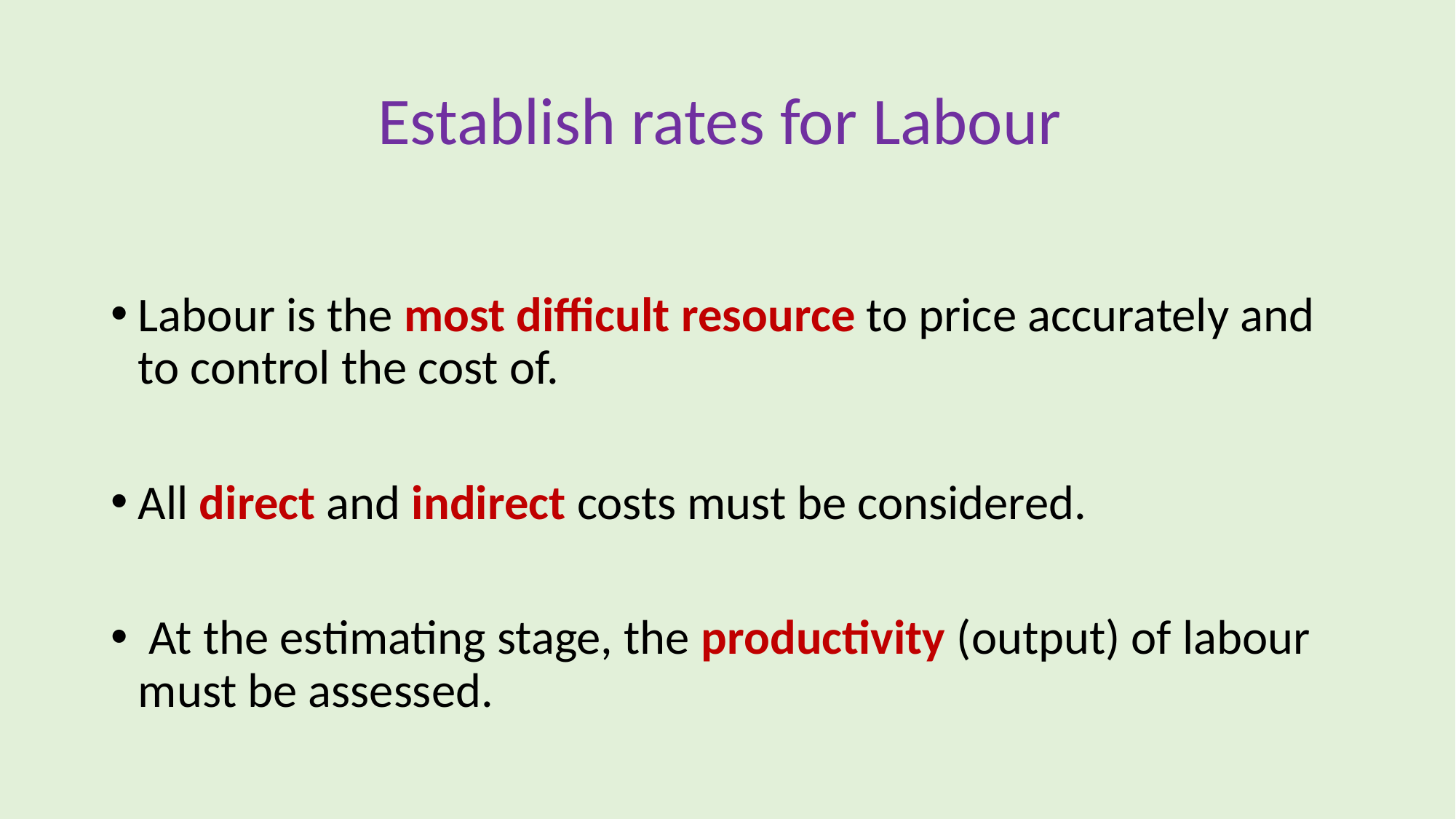

# Establish rates for Labour

Labour is the most difficult resource to price accurately and to control the cost of.

All direct and indirect costs must be considered.

 At the estimating stage, the productivity (output) of labour must be assessed.